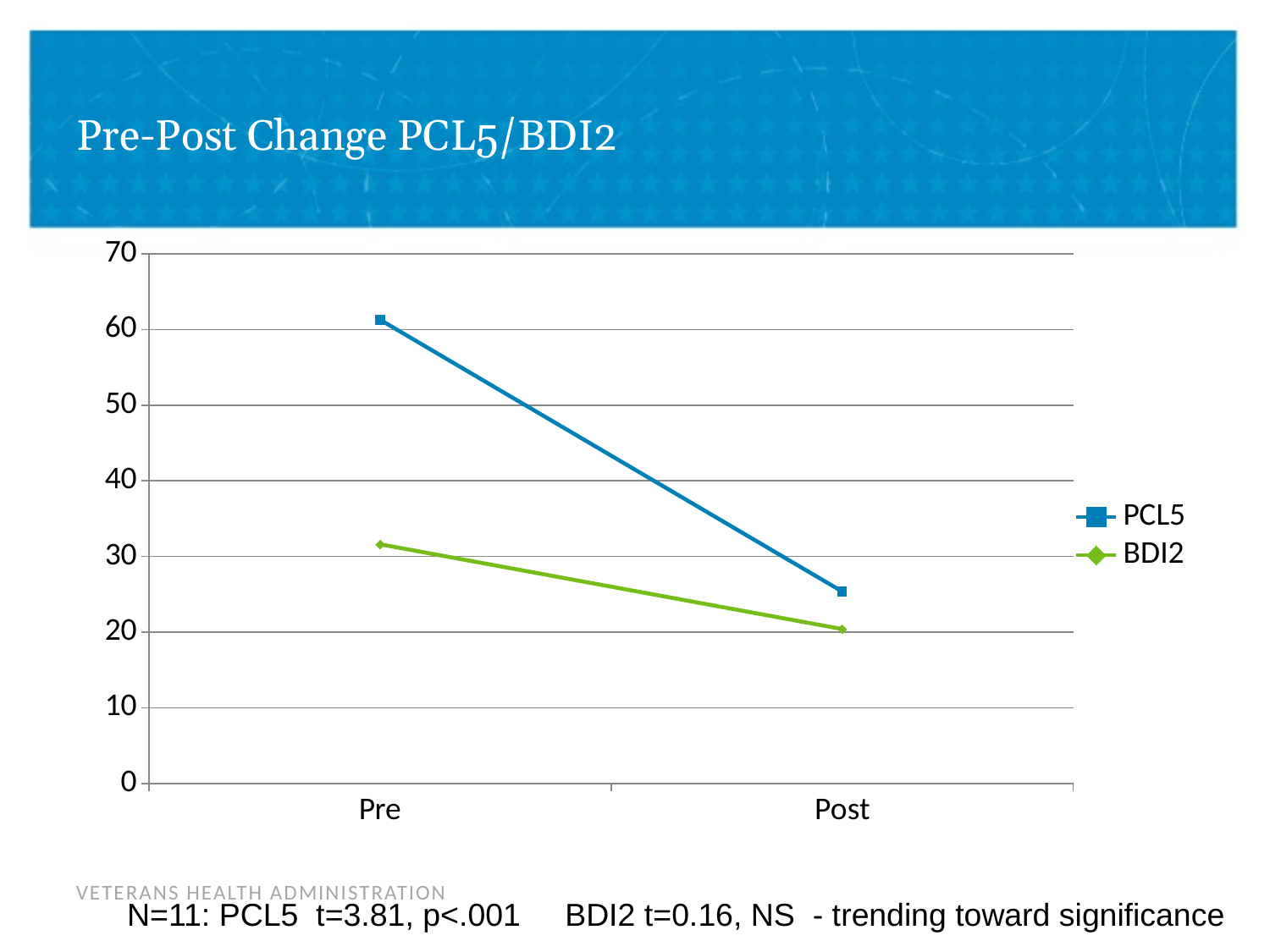

# Pre-Post Change PCL5/BDI2

### Chart

| Category | PCL5 | BDI2 |
|---|---|---|
| Pre | 61.27 | 31.6 |
| Post | 25.36 | 20.4 |
N=11: PCL5  t=3.81, p<.001     BDI2 t=0.16, NS  - trending toward significance